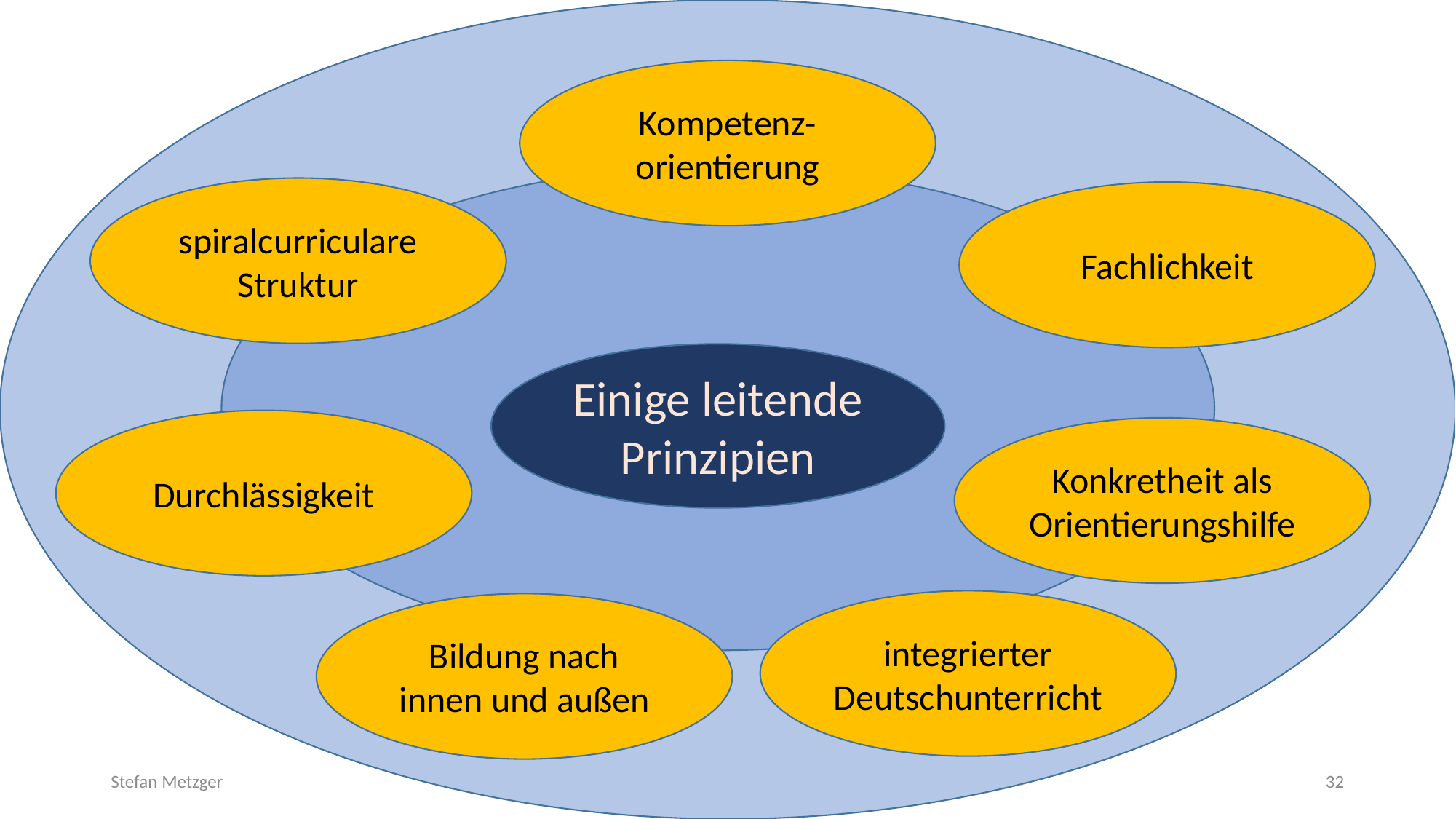

Kompetenz-orientierung

spiralcurriculare Struktur
Fachlichkeit
Einige leitende Prinzipien
Durchlässigkeit
Konkretheit als Orientierungshilfe
integrierter Deutschunterricht
Bildung nach innen und außen
Stefan Metzger
32